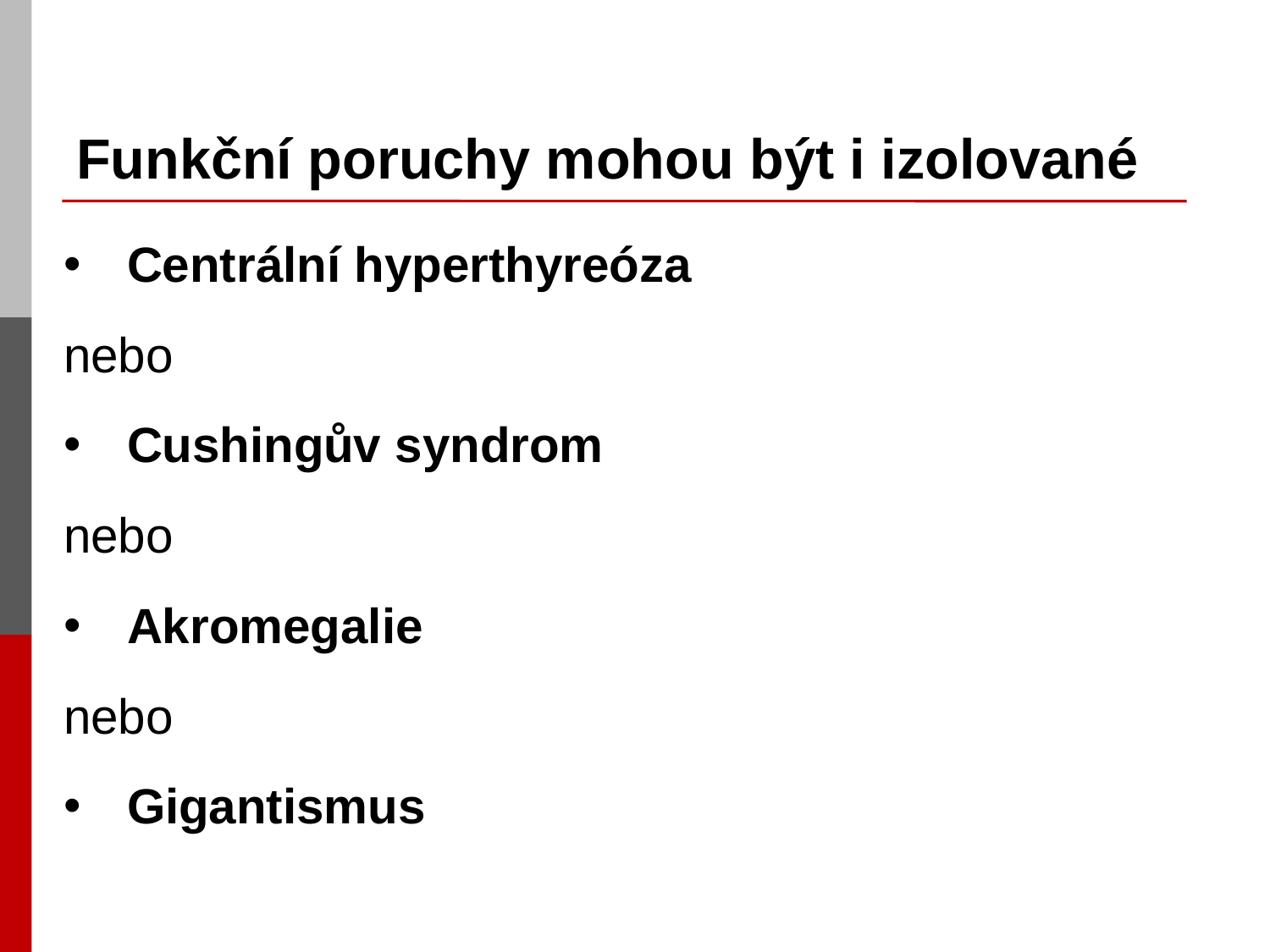

# Funkční poruchy mohou být i izolované

Centrální hyperthyreóza
nebo
Cushingův syndrom
nebo
Akromegalie
nebo
Gigantismus